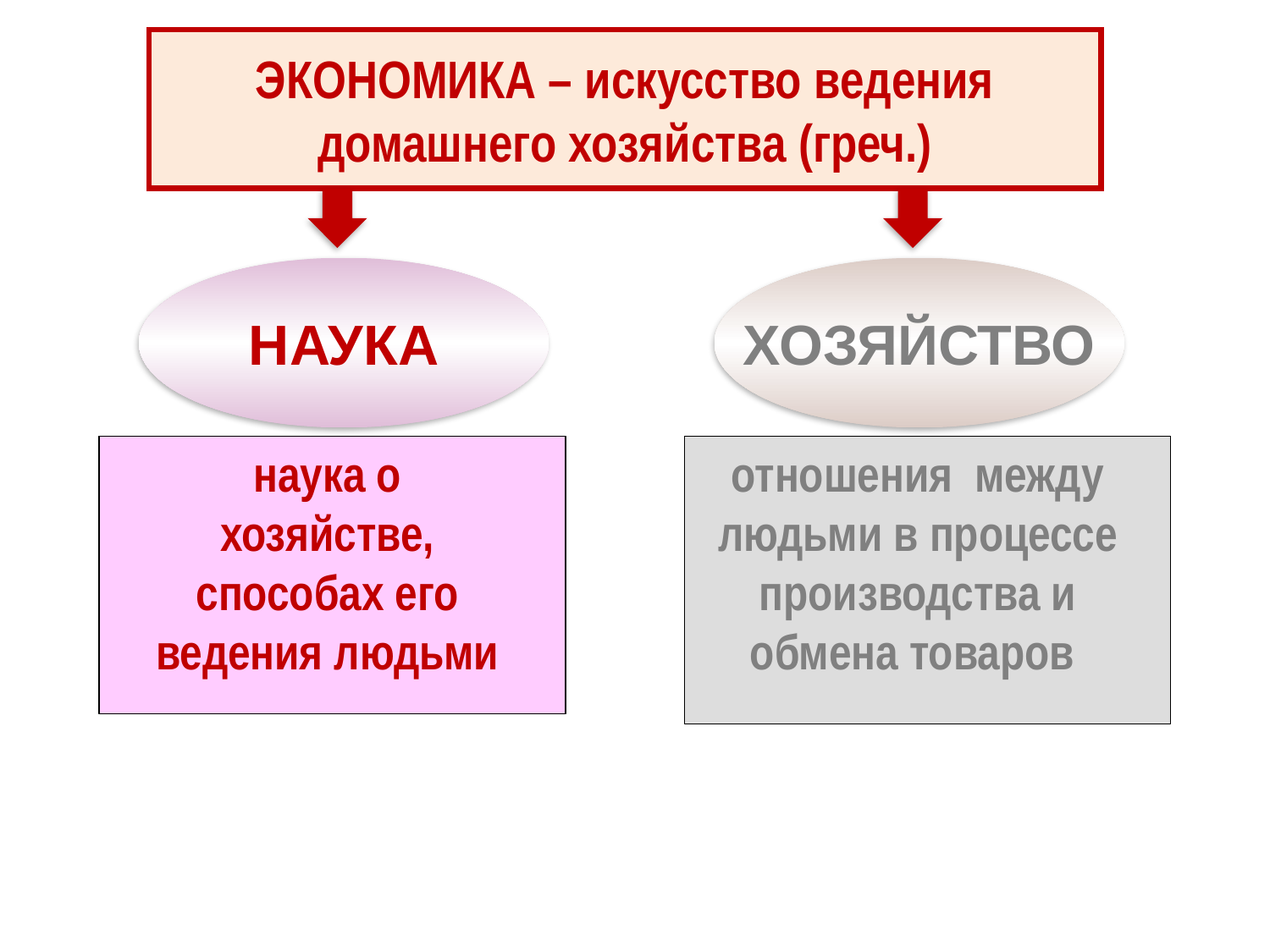

ЭКОНОМИКА – искусство ведения домашнего хозяйства (греч.)

НАУКА
ХОЗЯЙСТВО
наука о хозяйстве, способах его ведения людьми

отношения  между людьми в процессе производства и обмена товаров